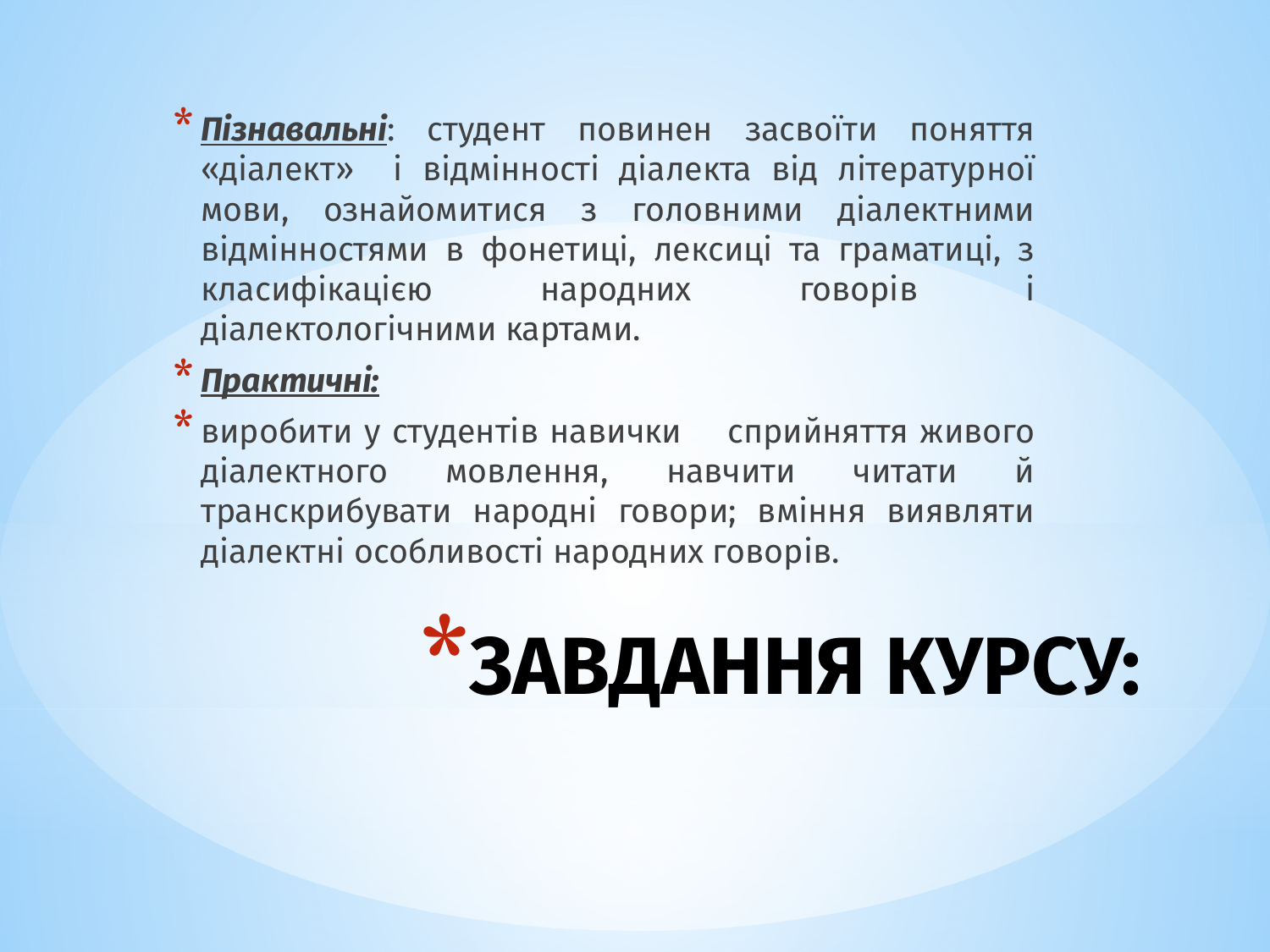

Пізнавальні: студент повинен засвоїти поняття «діалект»  і відмінності діалекта від літературної мови, ознайомитися з головними діалектними відмінностями в фонетиці, лексиці та граматиці, з класифікацією народних говорів і діалектологічними картами.
Практичні:
виробити у студентів навички    сприйняття живого діалектного мовлення, навчити читати й транскрибувати народні говори; вміння виявляти діалектні особливості народних говорів.
# ЗАВДАННЯ КУРСУ: